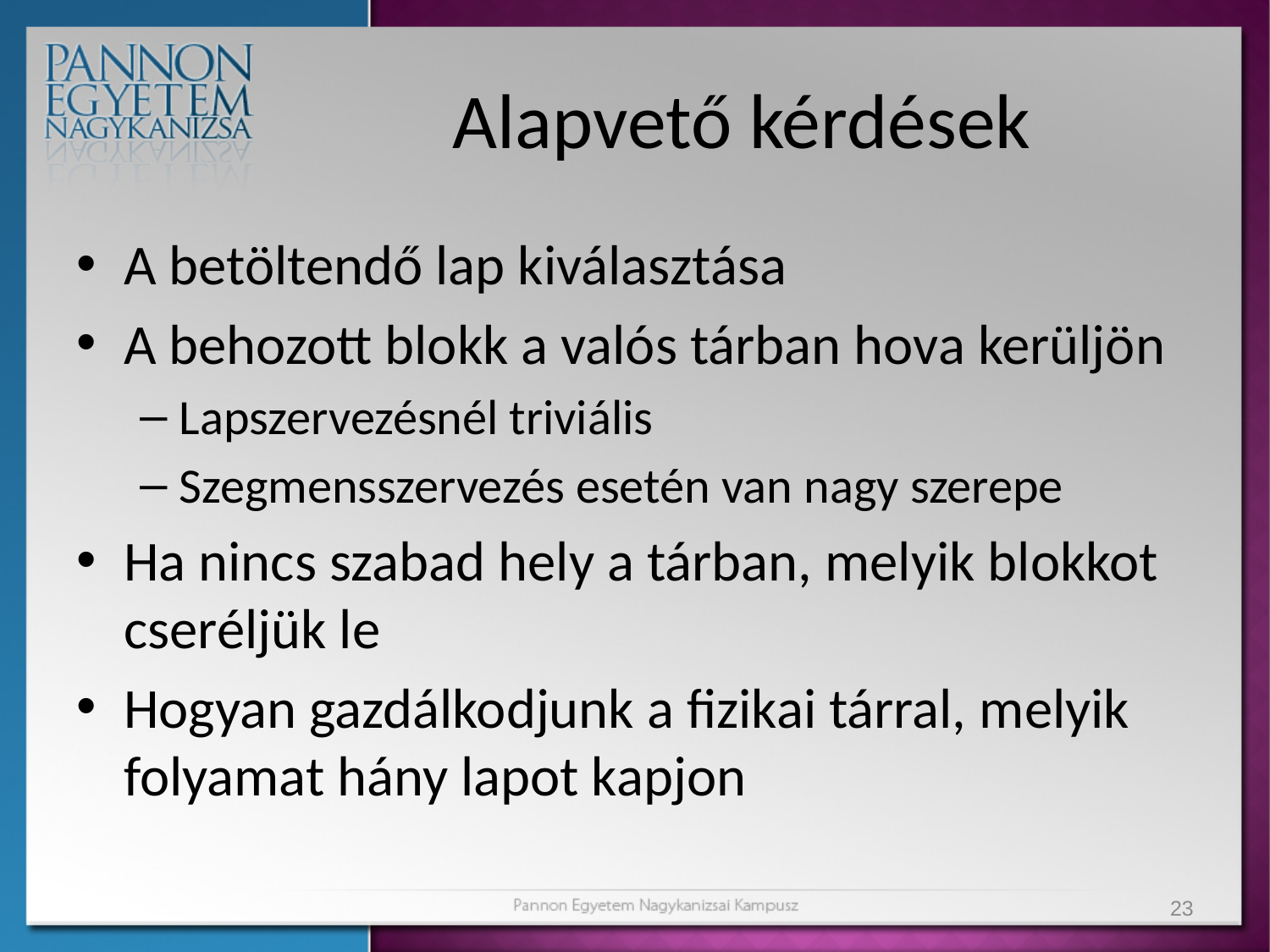

# Alapvető kérdések
A betöltendő lap kiválasztása
A behozott blokk a valós tárban hova kerüljön
Lapszervezésnél triviális
Szegmensszervezés esetén van nagy szerepe
Ha nincs szabad hely a tárban, melyik blokkot cseréljük le
Hogyan gazdálkodjunk a fizikai tárral, melyik folyamat hány lapot kapjon
23